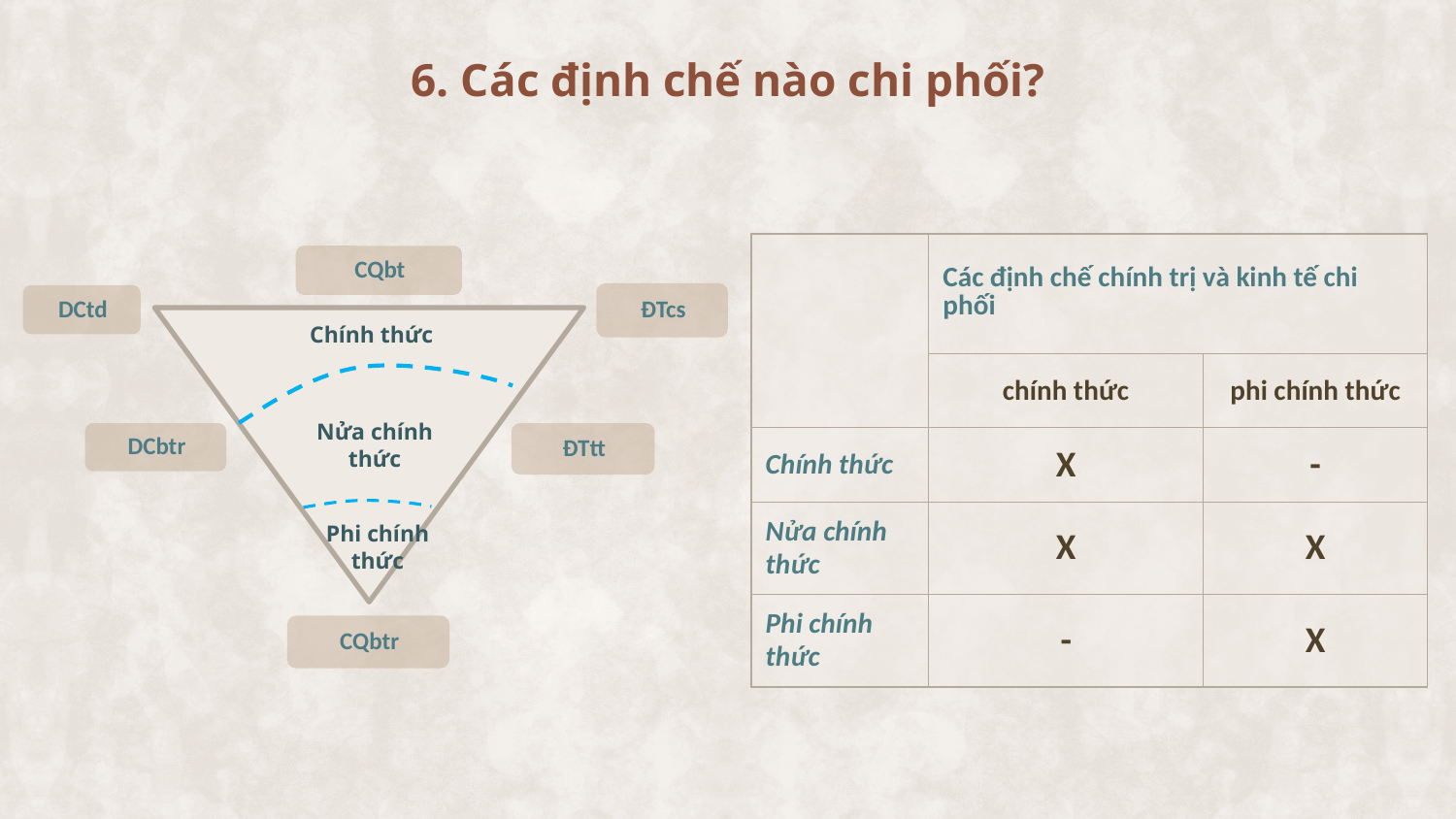

# 6. Các định chế nào chi phối?

ĐTcs
DCtd
CQbtr
CQbt
ĐTtt
DCbtr
|  | Các định chế chính trị và kinh tế chi phối |  |
| --- | --- | --- |
|  | chính thức | phi chính thức |
| Chính thức | X | - |
| Nửa chính thức | X | X |
| Phi chính thức | - | X |
Chính thức

Phi chính thức
Nửa chính thức